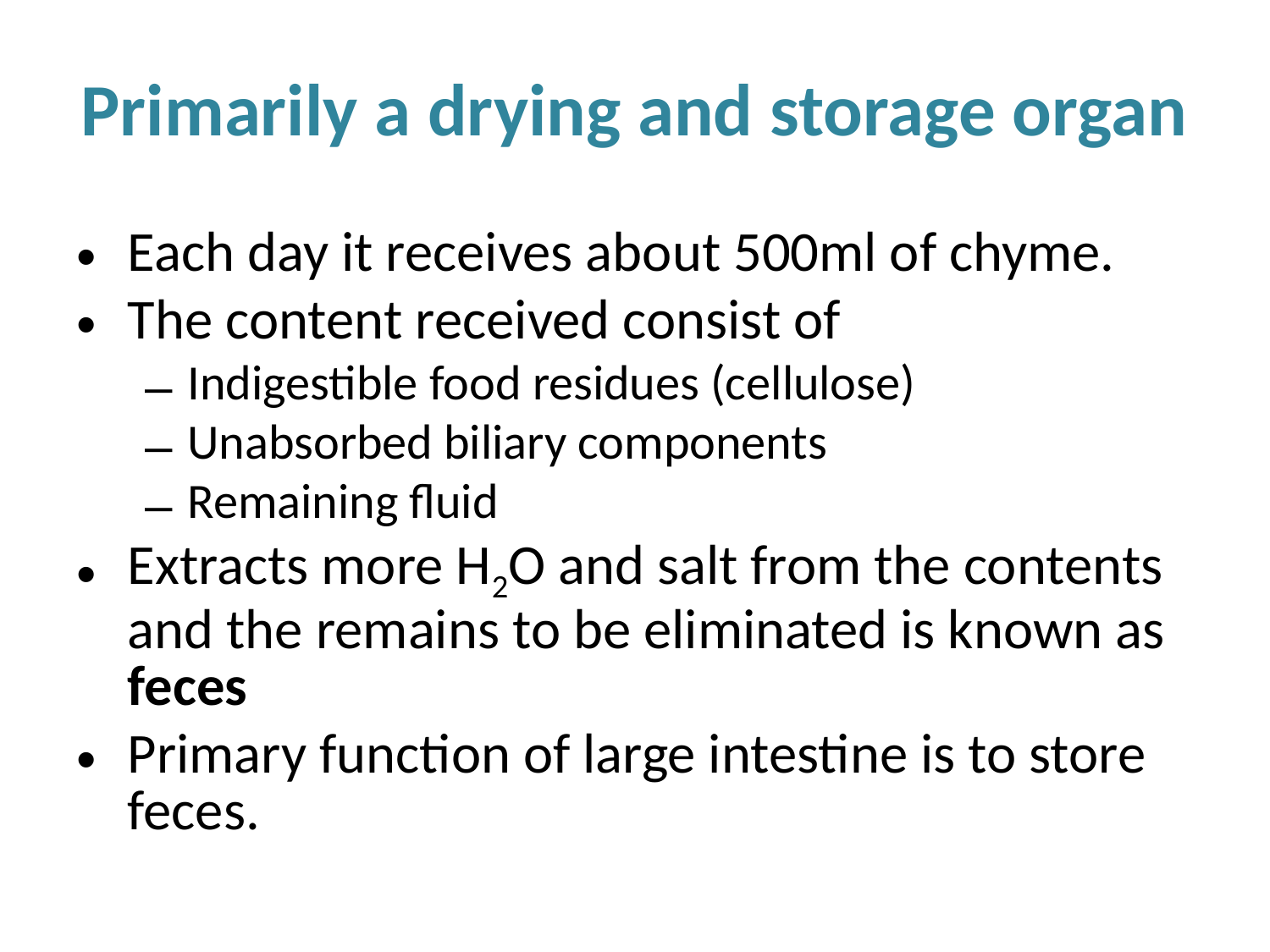

# Primarily a drying and storage organ
Each day it receives about 500ml of chyme.
The content received consist of
Indigestible food residues (cellulose)
Unabsorbed biliary components
Remaining fluid
Extracts more H2O and salt from the contents and the remains to be eliminated is known as feces
Primary function of large intestine is to store feces.